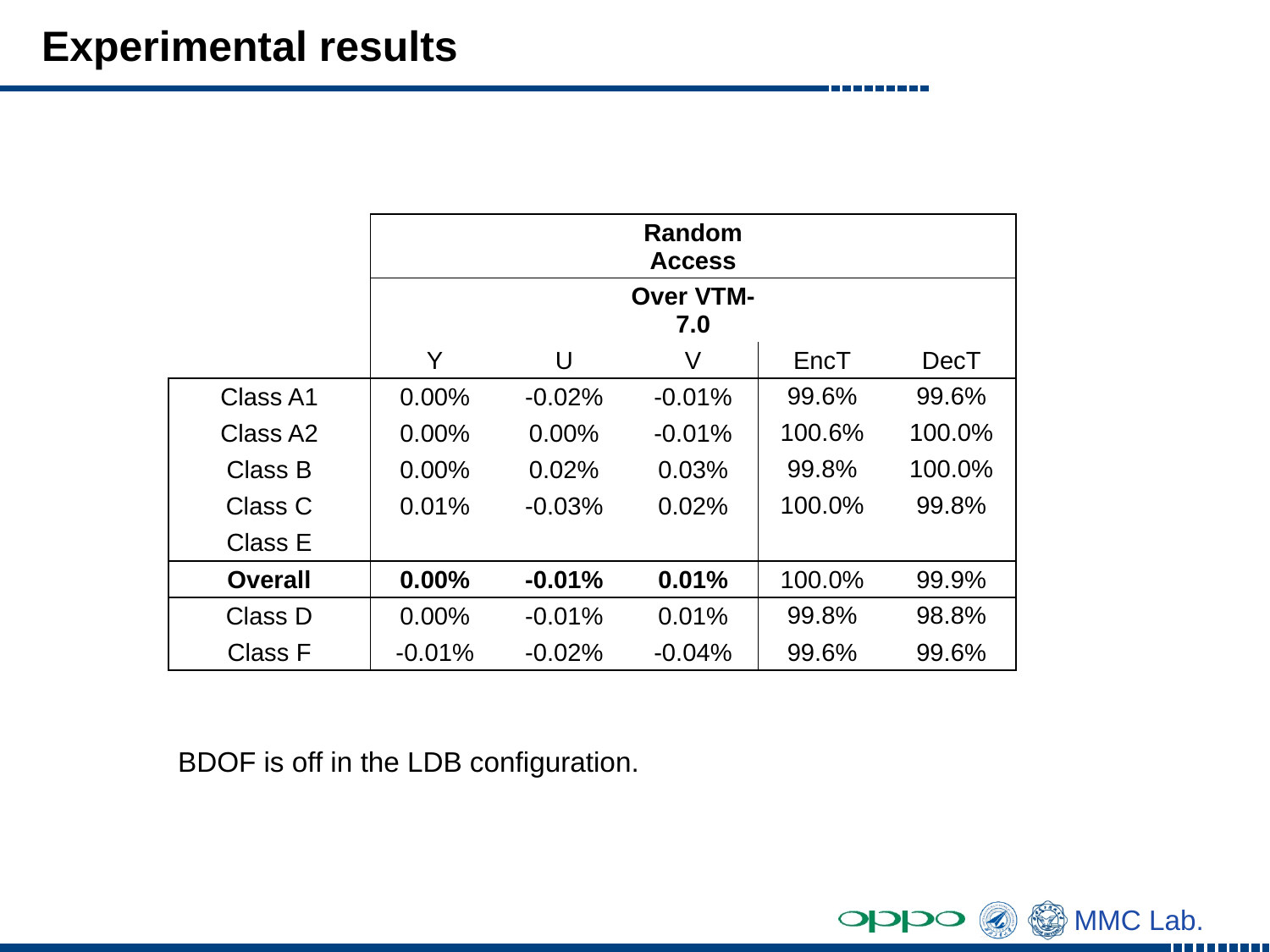

# Experimental results
|  |  |  | Random Access |  |  |
| --- | --- | --- | --- | --- | --- |
|  |  |  | Over VTM-7.0 |  |  |
|  | Y | U | V | EncT | DecT |
| Class A1 | 0.00% | -0.02% | -0.01% | 99.6% | 99.6% |
| Class A2 | 0.00% | 0.00% | -0.01% | 100.6% | 100.0% |
| Class B | 0.00% | 0.02% | 0.03% | 99.8% | 100.0% |
| Class C | 0.01% | -0.03% | 0.02% | 100.0% | 99.8% |
| Class E |  |  |  |  |  |
| Overall | 0.00% | -0.01% | 0.01% | 100.0% | 99.9% |
| Class D | 0.00% | -0.01% | 0.01% | 99.8% | 98.8% |
| Class F | -0.01% | -0.02% | -0.04% | 99.6% | 99.6% |
BDOF is off in the LDB configuration.